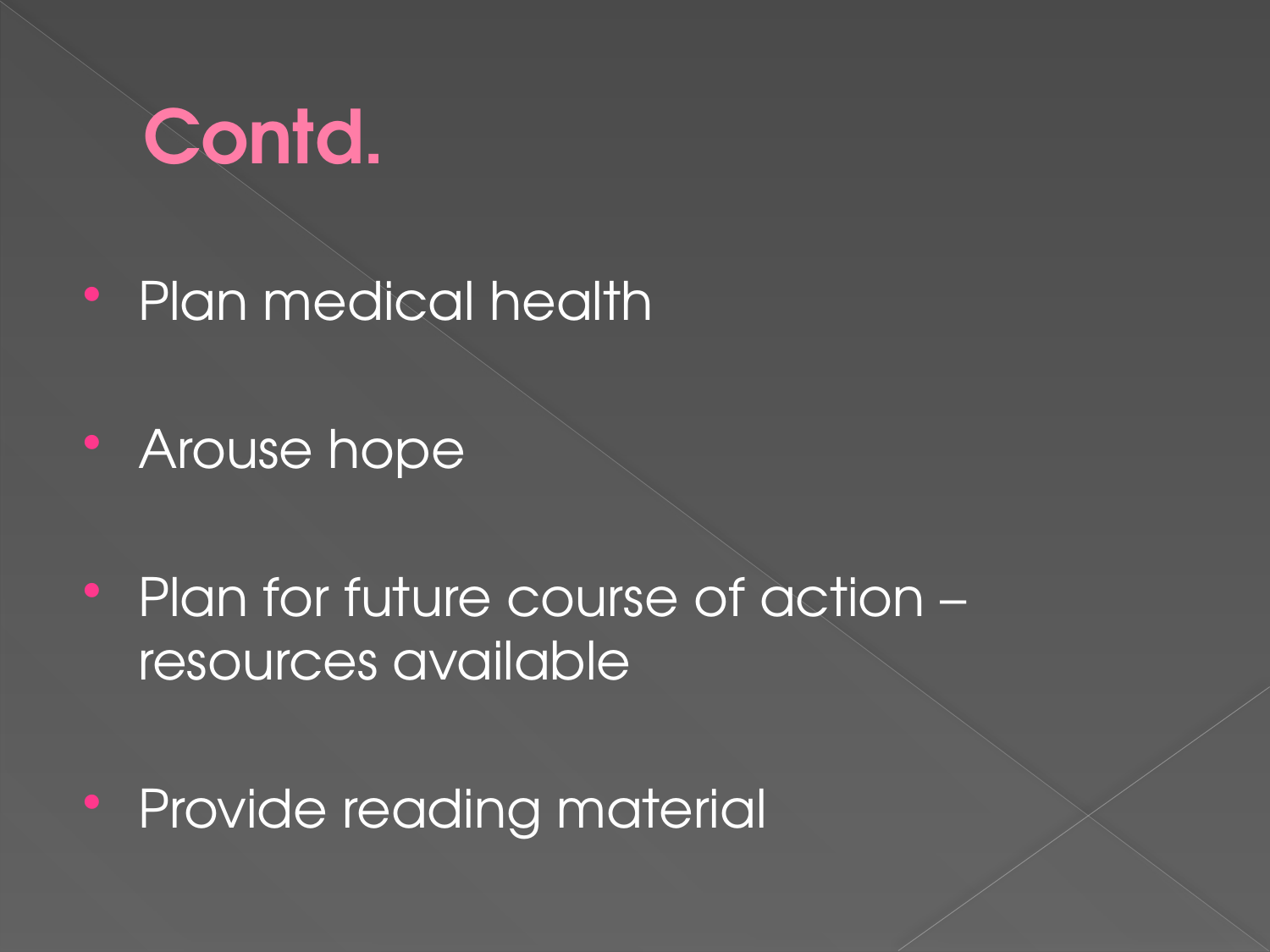

# Contd.
Plan medical health

Arouse hope

Plan for future course of action – resources available

Provide reading material